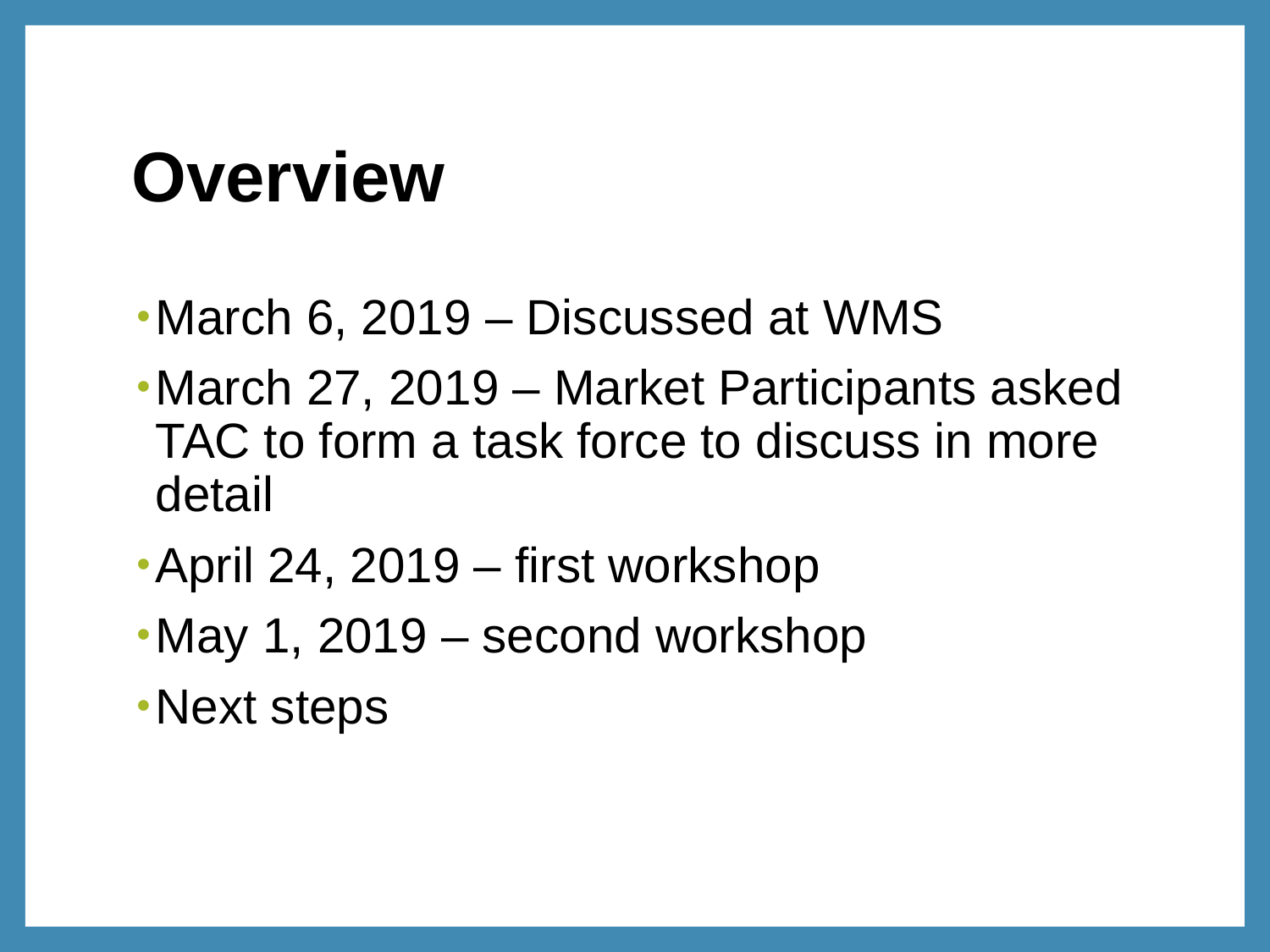

# Overview
March 6, 2019 – Discussed at WMS
March 27, 2019 – Market Participants asked TAC to form a task force to discuss in more detail
April 24, 2019 – first workshop
May 1, 2019 – second workshop
Next steps